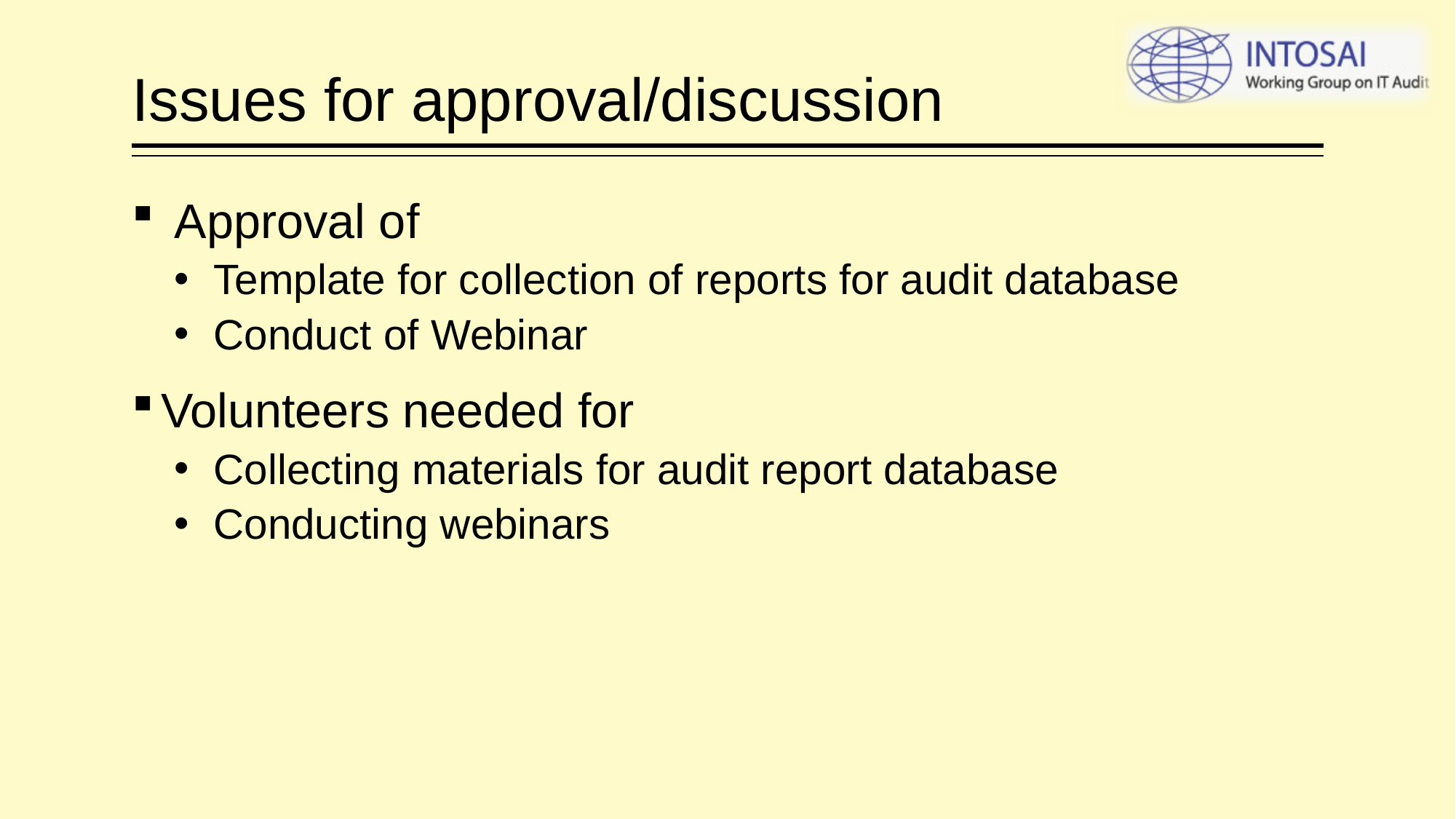

# Issues for approval/discussion
Approval of
Template for collection of reports for audit database
Conduct of Webinar
Volunteers needed for
Collecting materials for audit report database
Conducting webinars